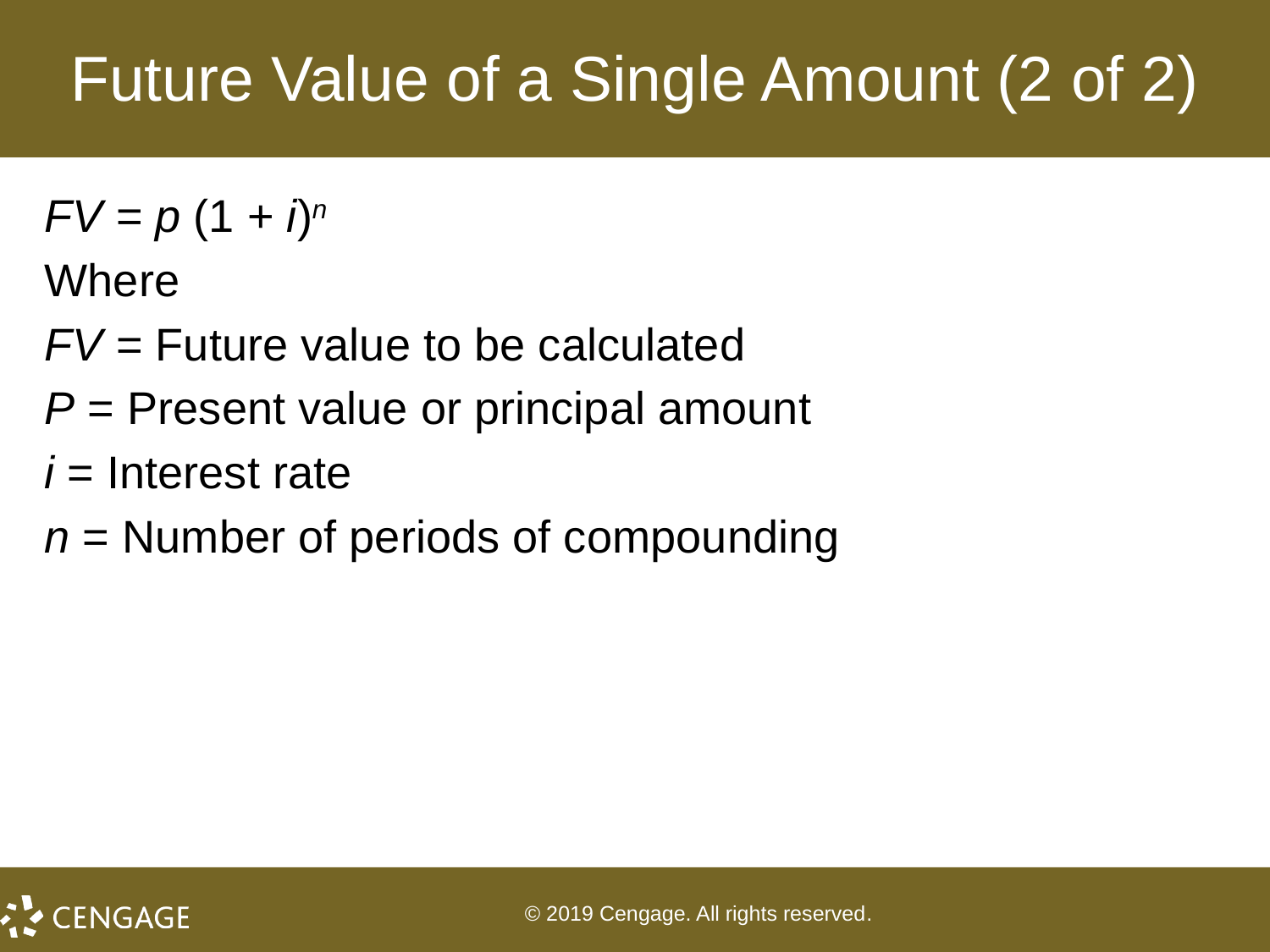

# Future Value of a Single Amount (2 of 2)
FV = p (1 + i)n
Where
FV = Future value to be calculated
P = Present value or principal amount
i = Interest rate
n = Number of periods of compounding